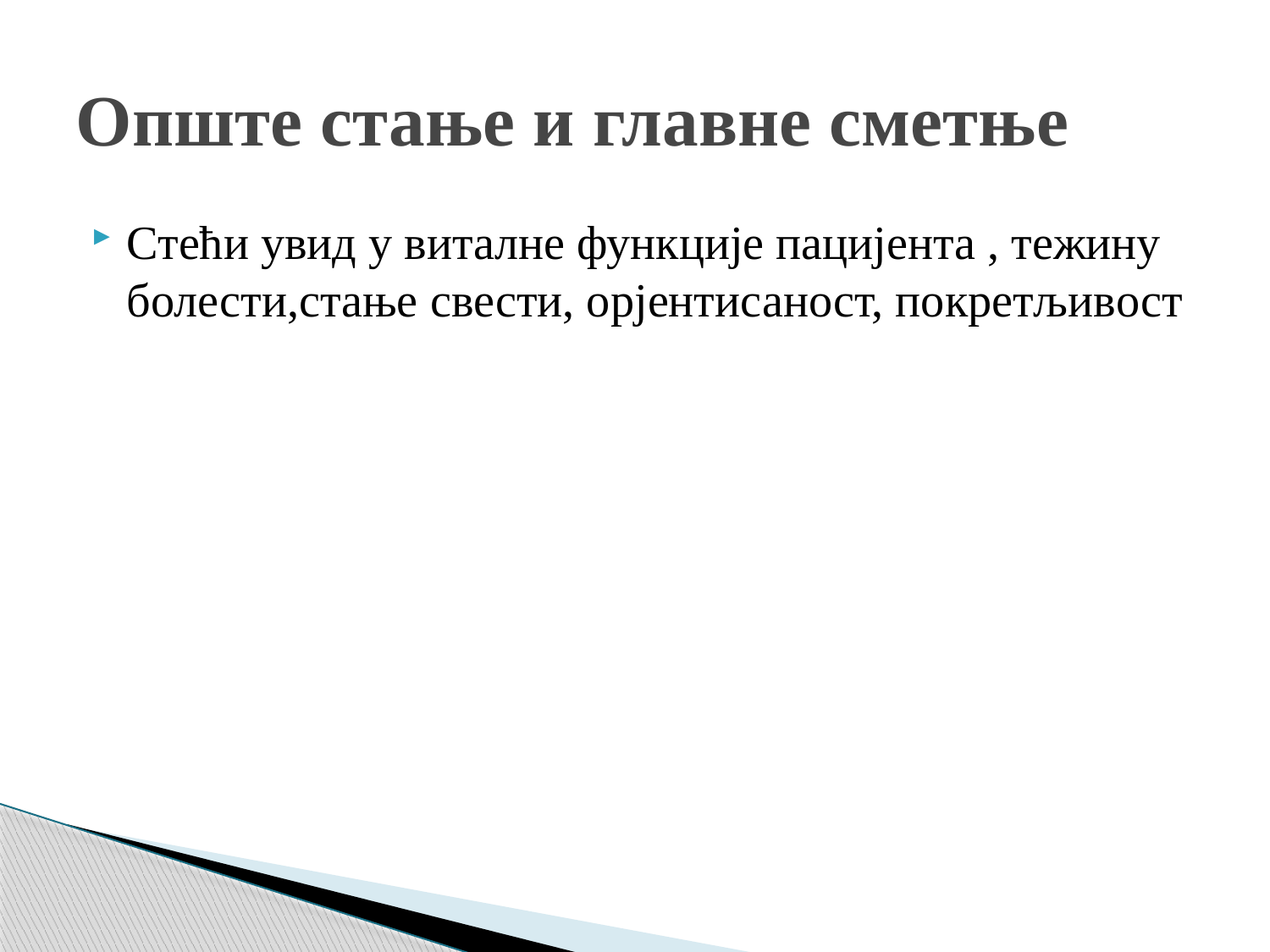

# Опште стање и главне сметње
Стећи увид у виталне функције пацијента , тежину болести,стање свести, орјентисаност, покретљивост